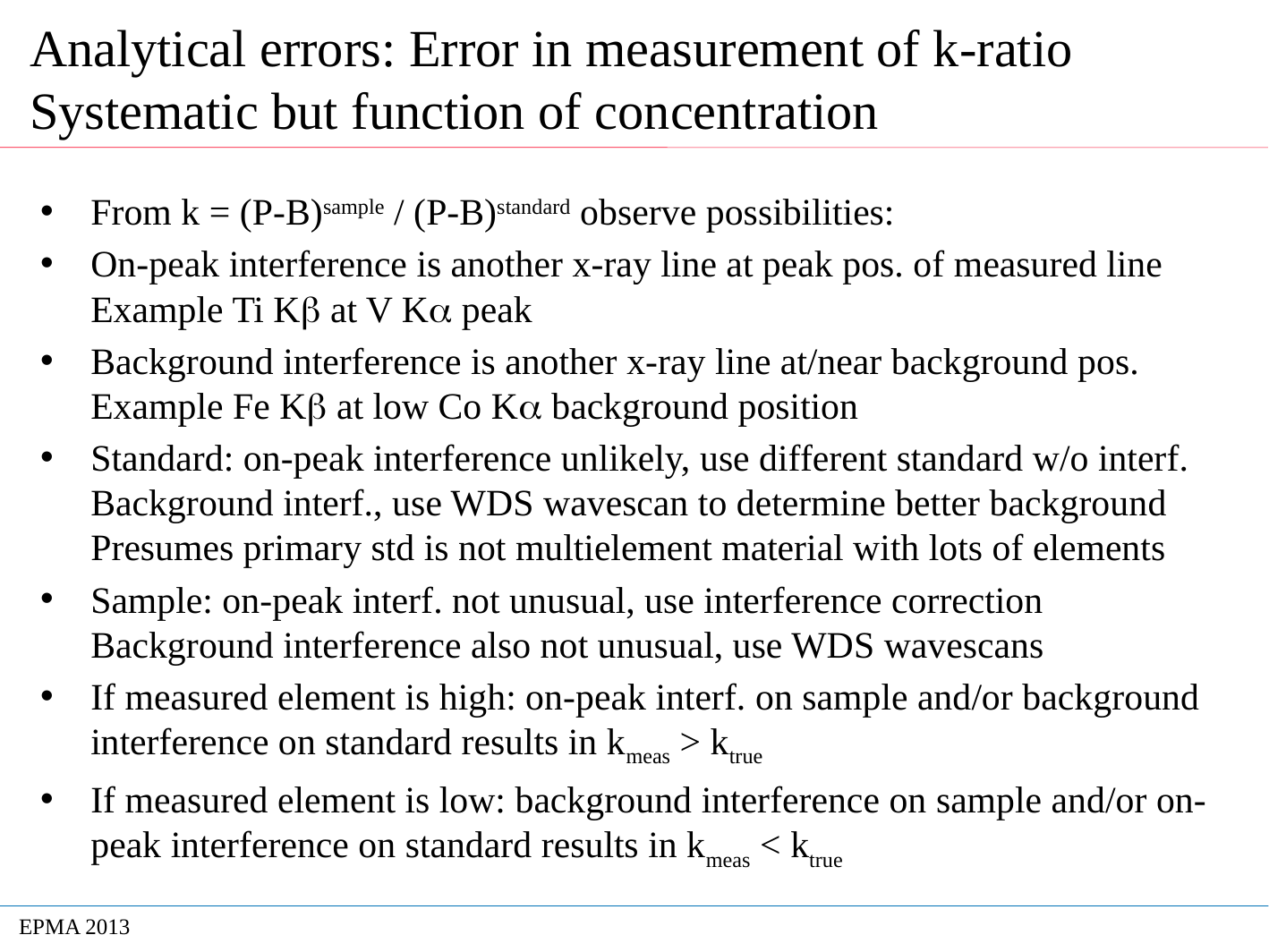

# Analytical errors: Error in measurement of k-ratio Systematic but function of concentration
From k = (P-B)sample / (P-B)standard observe possibilities:
On-peak interference is another x-ray line at peak pos. of measured line
Example Ti Kβ at V Kα peak
Background interference is another x-ray line at/near background pos.
Example Fe Kβ at low Co Kα background position
Standard: on-peak interference unlikely, use different standard w/o interf.
Background interf., use WDS wavescan to determine better background
Presumes primary std is not multielement material with lots of elements
Sample: on-peak interf. not unusual, use interference correction
Background interference also not unusual, use WDS wavescans
If measured element is high: on-peak interf. on sample and/or background interference on standard results in kmeas > ktrue
If measured element is low: background interference on sample and/or on-peak interference on standard results in kmeas < ktrue
EPMA 2013